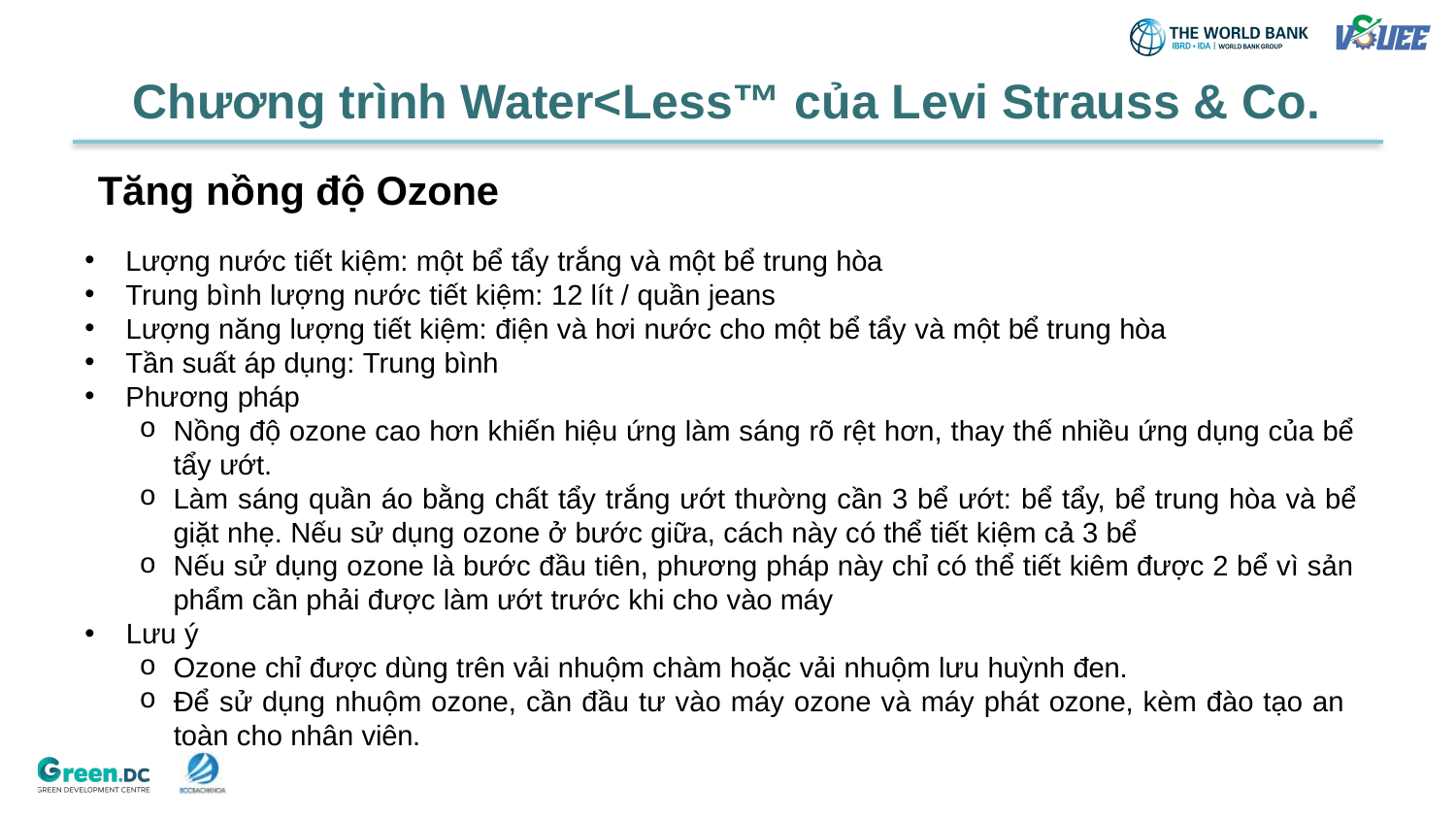

# Chương trình Water<Less™ của Levi Strauss & Co.
Tăng nồng độ Ozone
Lượng nước tiết kiệm: một bể tẩy trắng và một bể trung hòa
Trung bình lượng nước tiết kiệm: 12 lít / quần jeans
Lượng năng lượng tiết kiệm: điện và hơi nước cho một bể tẩy và một bể trung hòa
Tần suất áp dụng: Trung bình
Phương pháp
Nồng độ ozone cao hơn khiến hiệu ứng làm sáng rõ rệt hơn, thay thế nhiều ứng dụng của bể tẩy ướt.
Làm sáng quần áo bằng chất tẩy trắng ướt thường cần 3 bể ướt: bể tẩy, bể trung hòa và bể giặt nhẹ. Nếu sử dụng ozone ở bước giữa, cách này có thể tiết kiệm cả 3 bể
Nếu sử dụng ozone là bước đầu tiên, phương pháp này chỉ có thể tiết kiêm được 2 bể vì sản phẩm cần phải được làm ướt trước khi cho vào máy
Lưu ý
Ozone chỉ được dùng trên vải nhuộm chàm hoặc vải nhuộm lưu huỳnh đen.
Để sử dụng nhuộm ozone, cần đầu tư vào máy ozone và máy phát ozone, kèm đào tạo an toàn cho nhân viên.